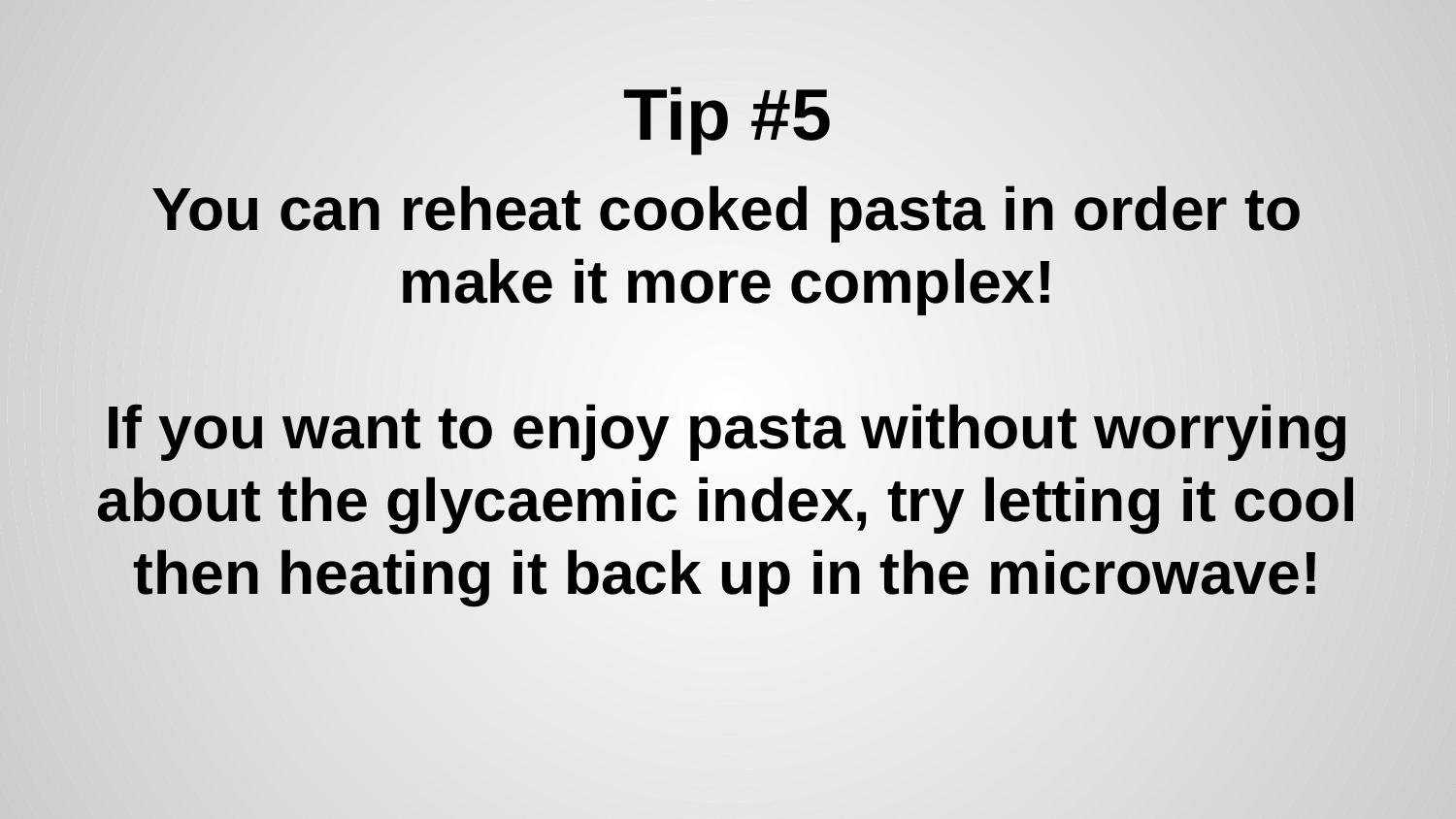

# Tip #5
You can reheat cooked pasta in order to make it more complex!

If you want to enjoy pasta without worrying about the glycaemic index, try letting it cool then heating it back up in the microwave!